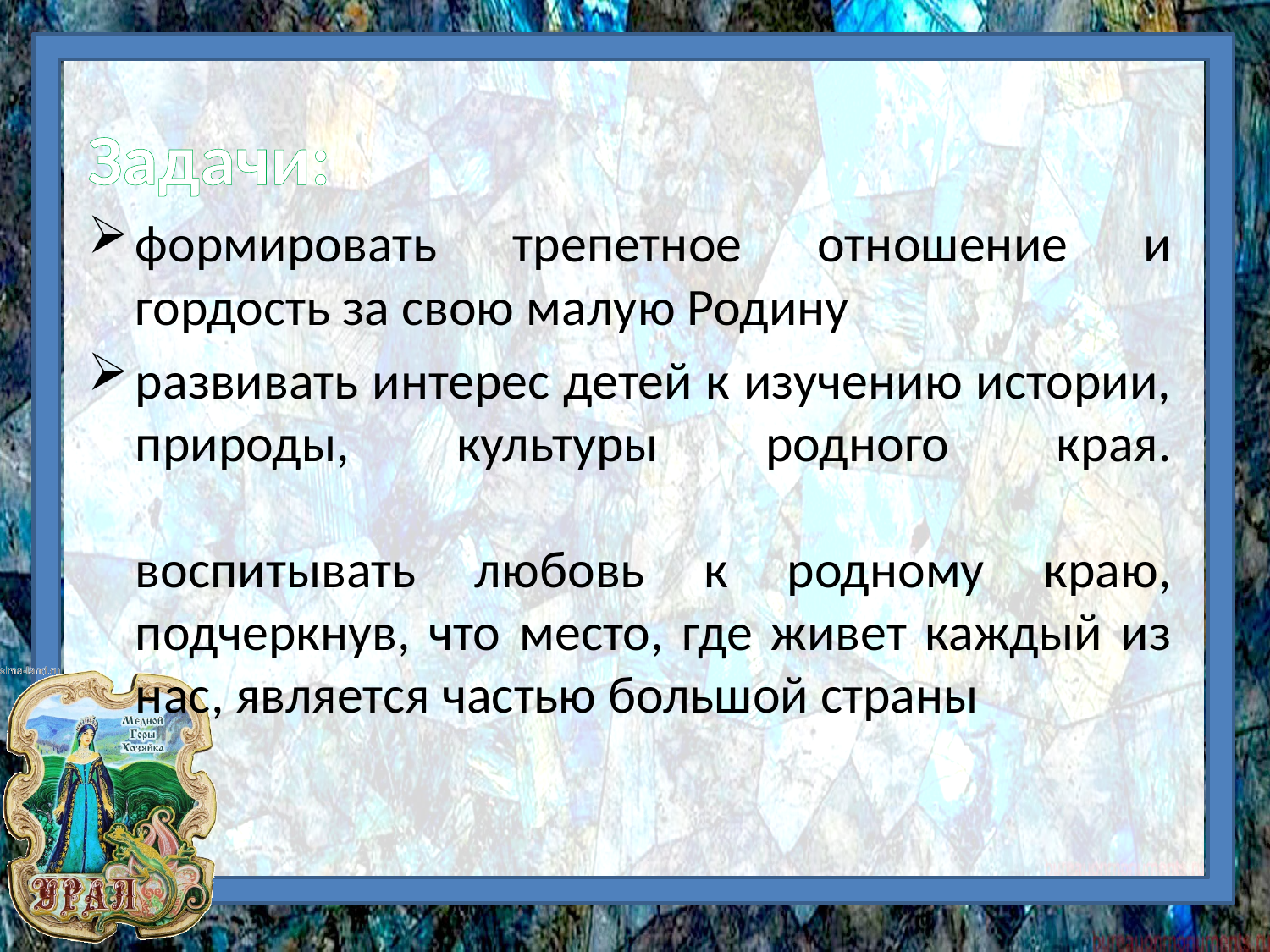

Задачи:
формировать трепетное отношение и гордость за свою малую Родину
развивать интерес детей к изучению истории, природы, культуры родного края.
воспитывать любовь к родному краю, подчеркнув, что место, где живет каждый из нас, является частью большой страны